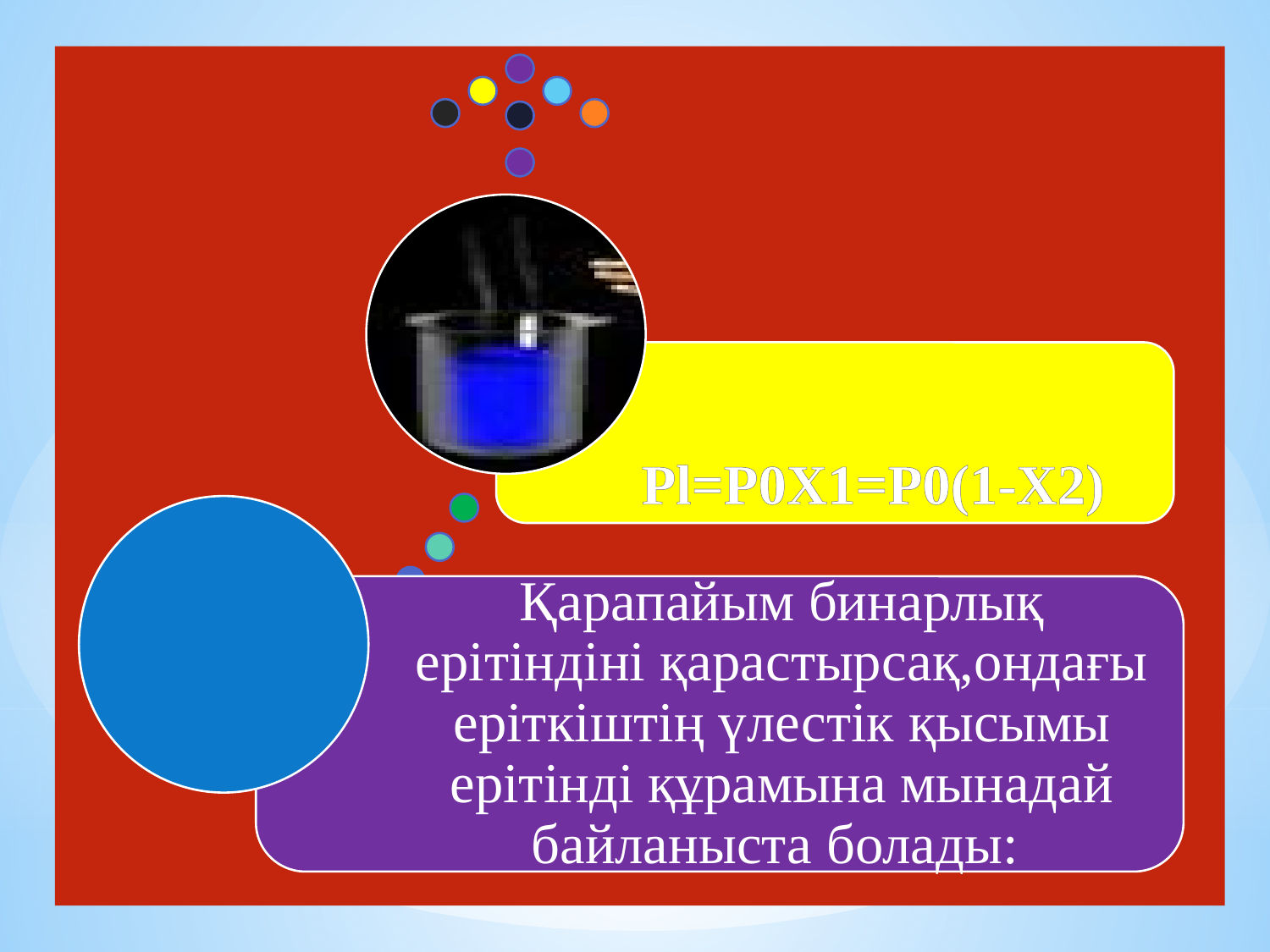

Қарапайым бинарлық ерітіндіні қарастырсақ,ондағы еріткіштің үлестік қысымы ерітінді құрамына мынадай байланыста болады:
                                                    Pl=P0X1=P0(1-X2)